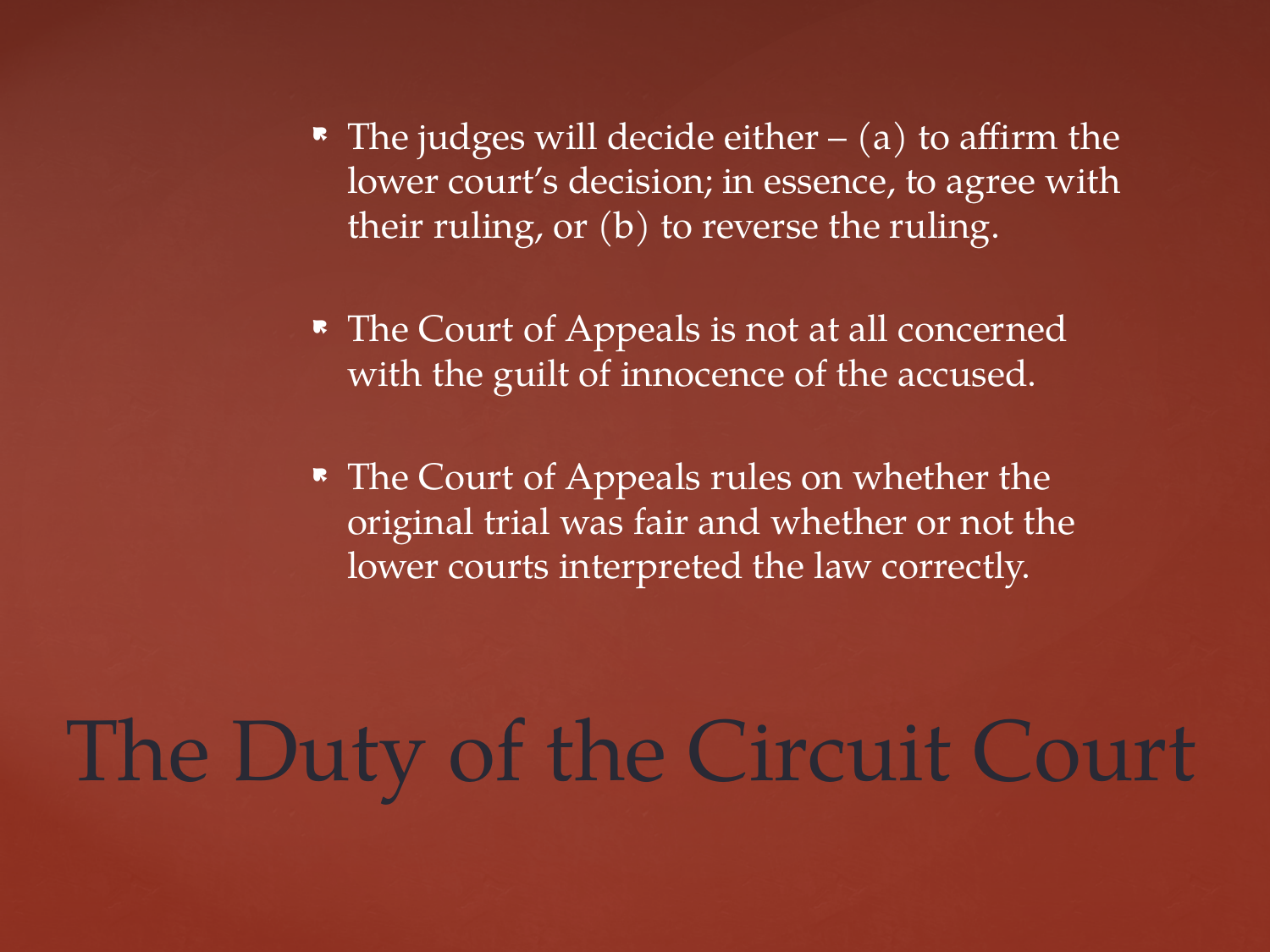

The judges will decide either – (a) to affirm the lower court’s decision; in essence, to agree with their ruling, or (b) to reverse the ruling.

The Court of Appeals is not at all concerned with the guilt of innocence of the accused.

The Court of Appeals rules on whether the original trial was fair and whether or not the lower courts interpreted the law correctly.
# The Duty of the Circuit Court